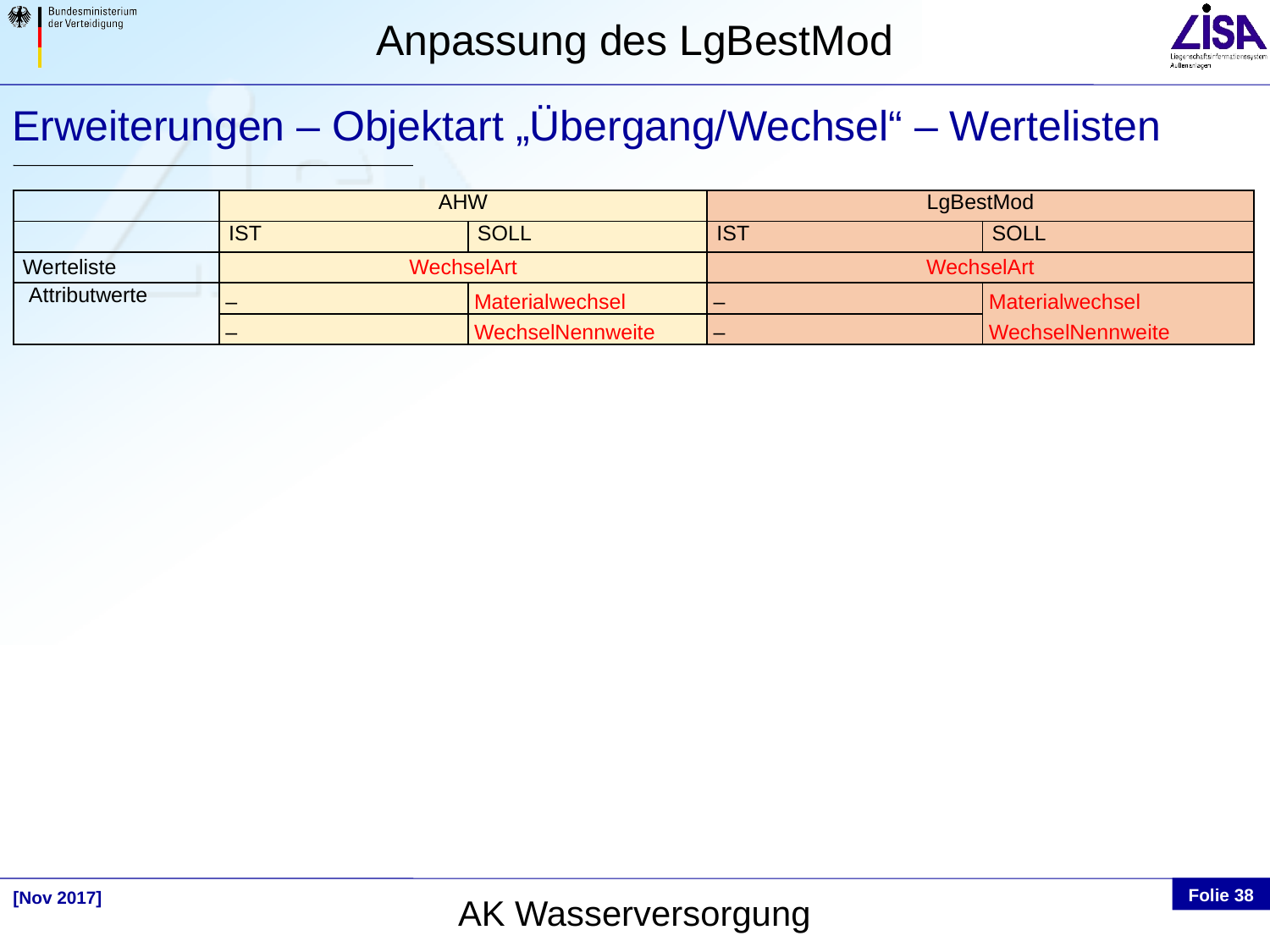

Erweiterungen – Objektart „Übergang/Wechsel“ – Wertelisten

|  | AHW |  | LgBestMod |  |
| --- | --- | --- | --- | --- |
|  | IST | SOLL | IST | SOLL |
| Werteliste | WechselArt |  | WechselArt |  |
| Attributwerte | – | Materialwechsel | – | Materialwechsel |
|  | – | WechselNennweite | – | WechselNennweite |